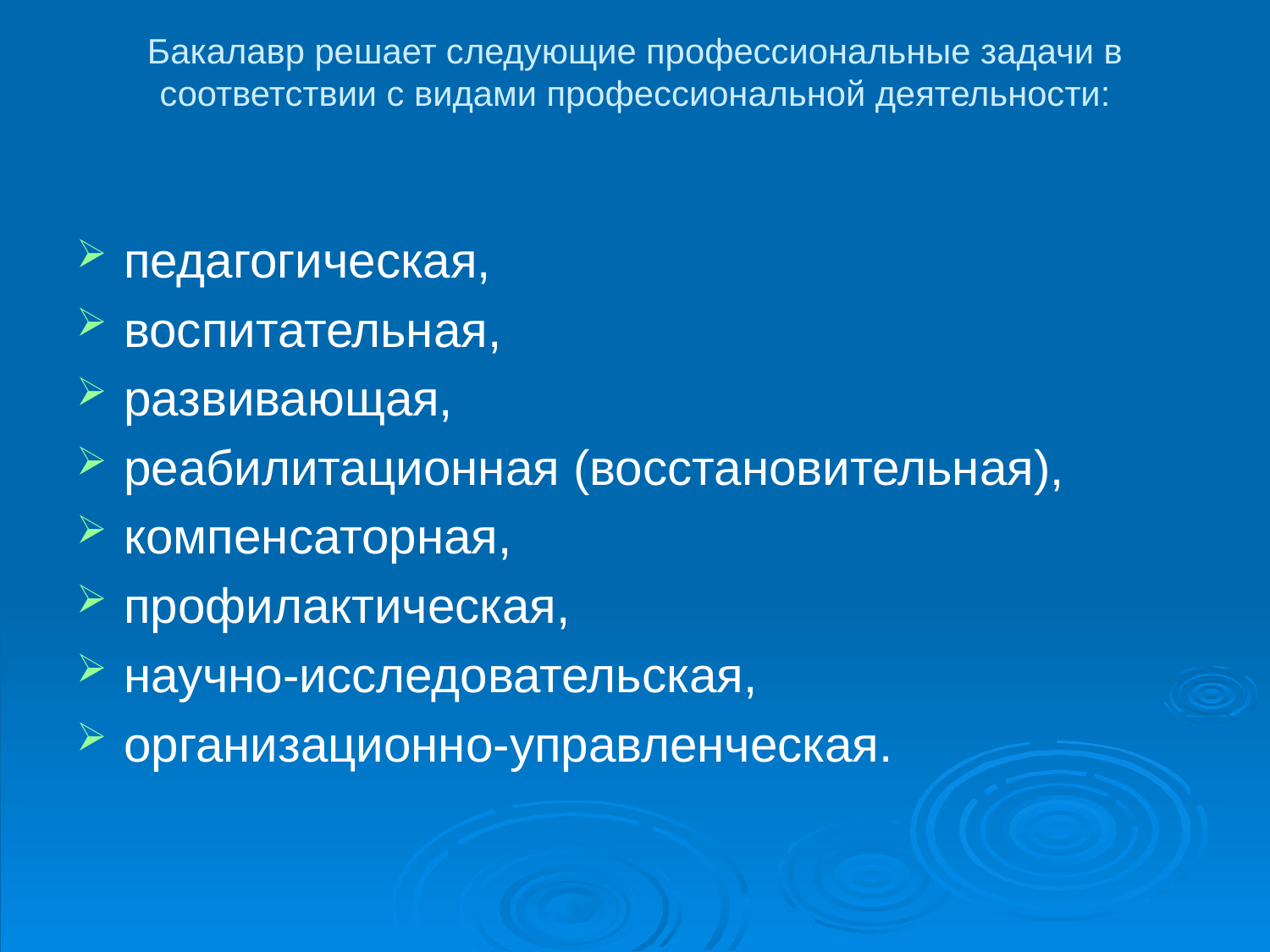

# Бакалавр решает следующие профессиональные задачи в соответствии с видами профессиональной деятельности:
педагогическая,
воспитательная,
развивающая,
реабилитационная (восстановительная),
компенсаторная,
профилактическая,
научно-исследовательская,
организационно-управленческая.